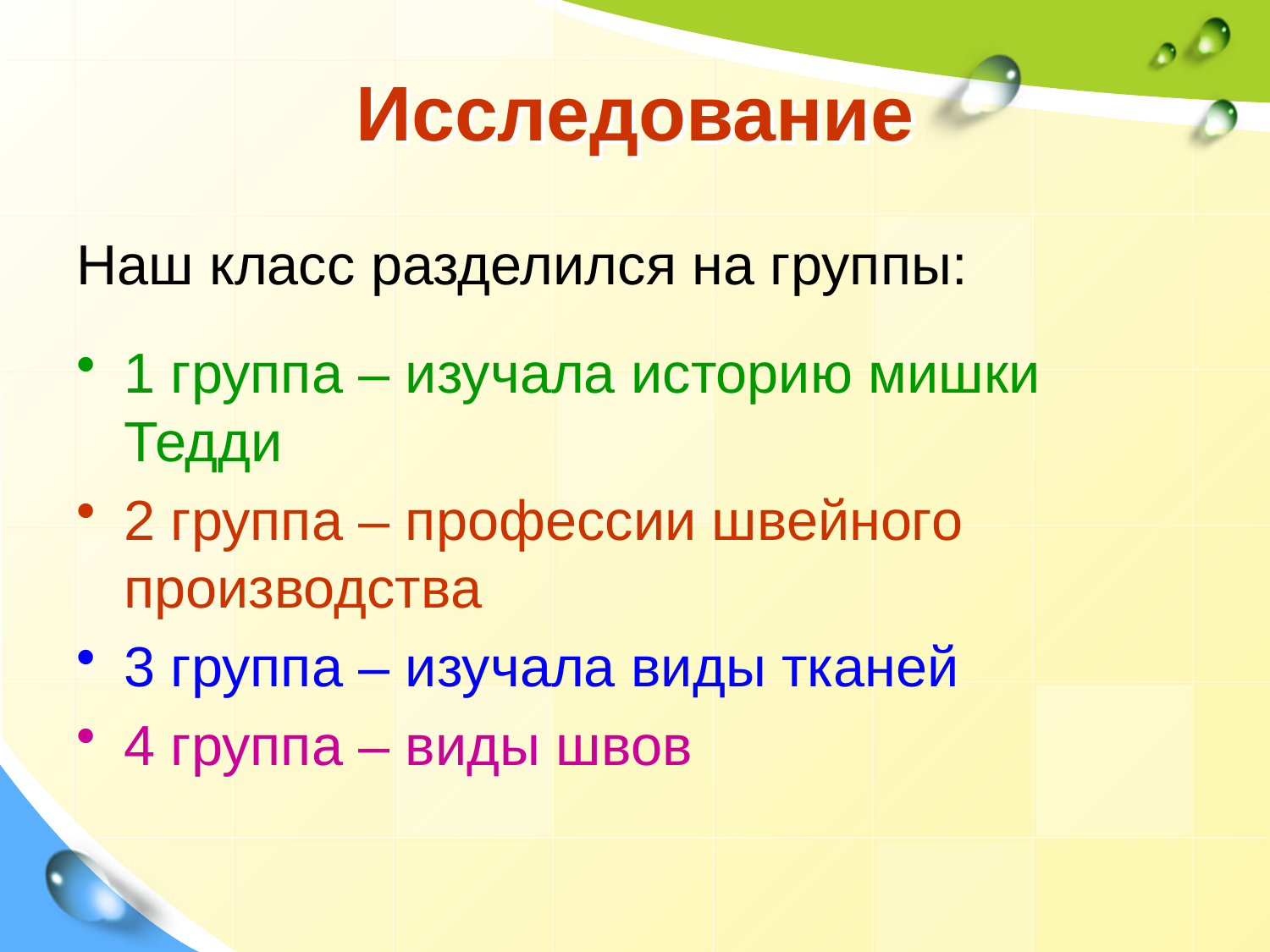

# Исследование
Наш класс разделился на группы:

1 группа – изучала историю мишки Тедди
2 группа – профессии швейного производства
3 группа – изучала виды тканей
4 группа – виды швов